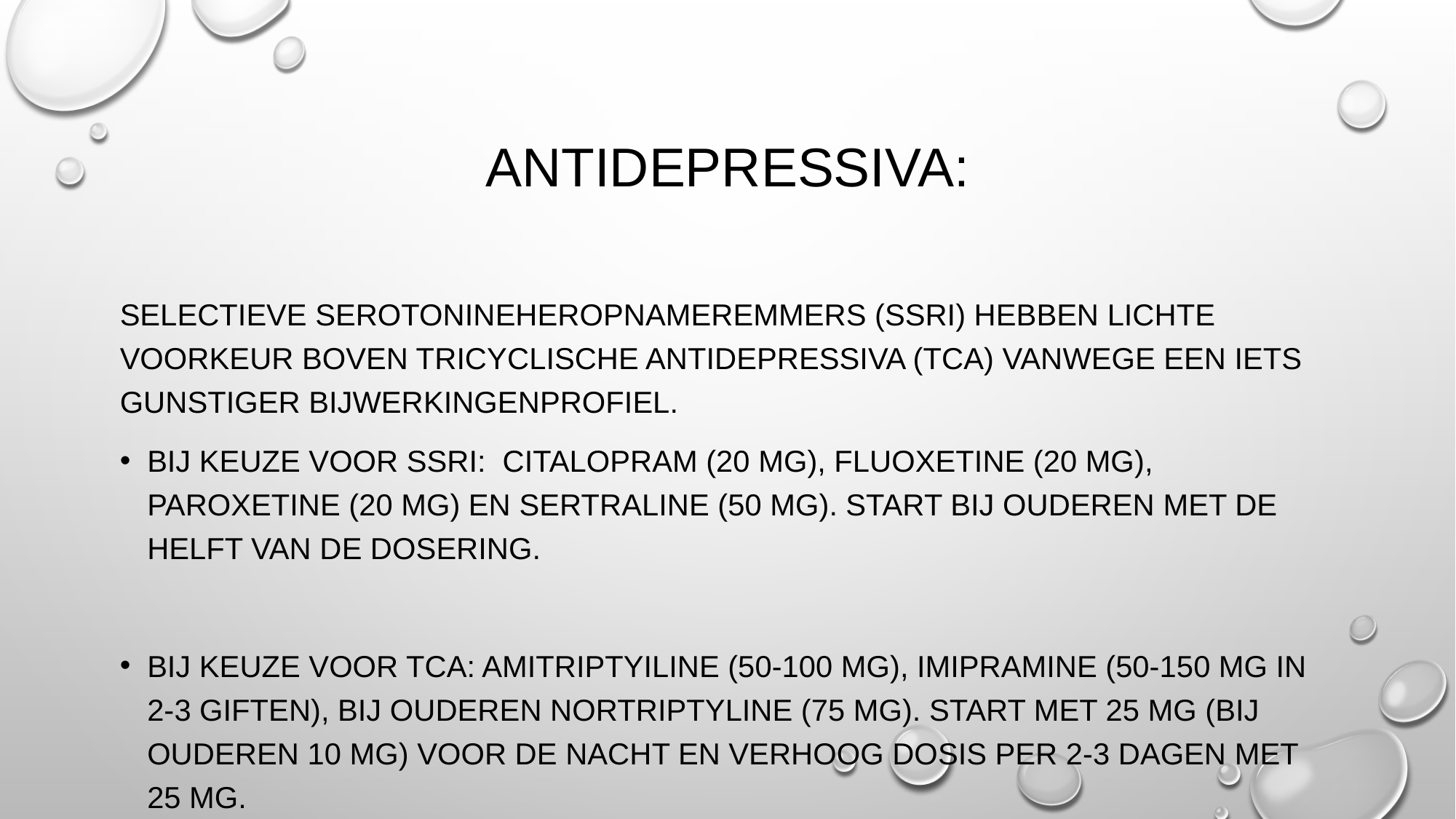

# Antidepressiva:
Selectieve serotonineheropnameremmers (SSRI) hebben lichte voorkeur boven tricyclische antidepressiva (TCA) vanwege een iets gunstiger bijwerkingenprofiel.
Bij keuze voor SSRI:  citalopram (20 mg), fluoxetine (20 mg), paroxetine (20 mg) en sertraline (50 mg). Start bij ouderen met de helft van de dosering.

Bij keuze voor TCA: amitriptyiline (50-100 mg), imipramine (50-150 mg in 2-3 giften), bij ouderen nortriptyline (75 mg). Start met 25 mg (bij ouderen 10 mg) voor de nacht en verhoog dosis per 2-3 dagen met 25 mg.